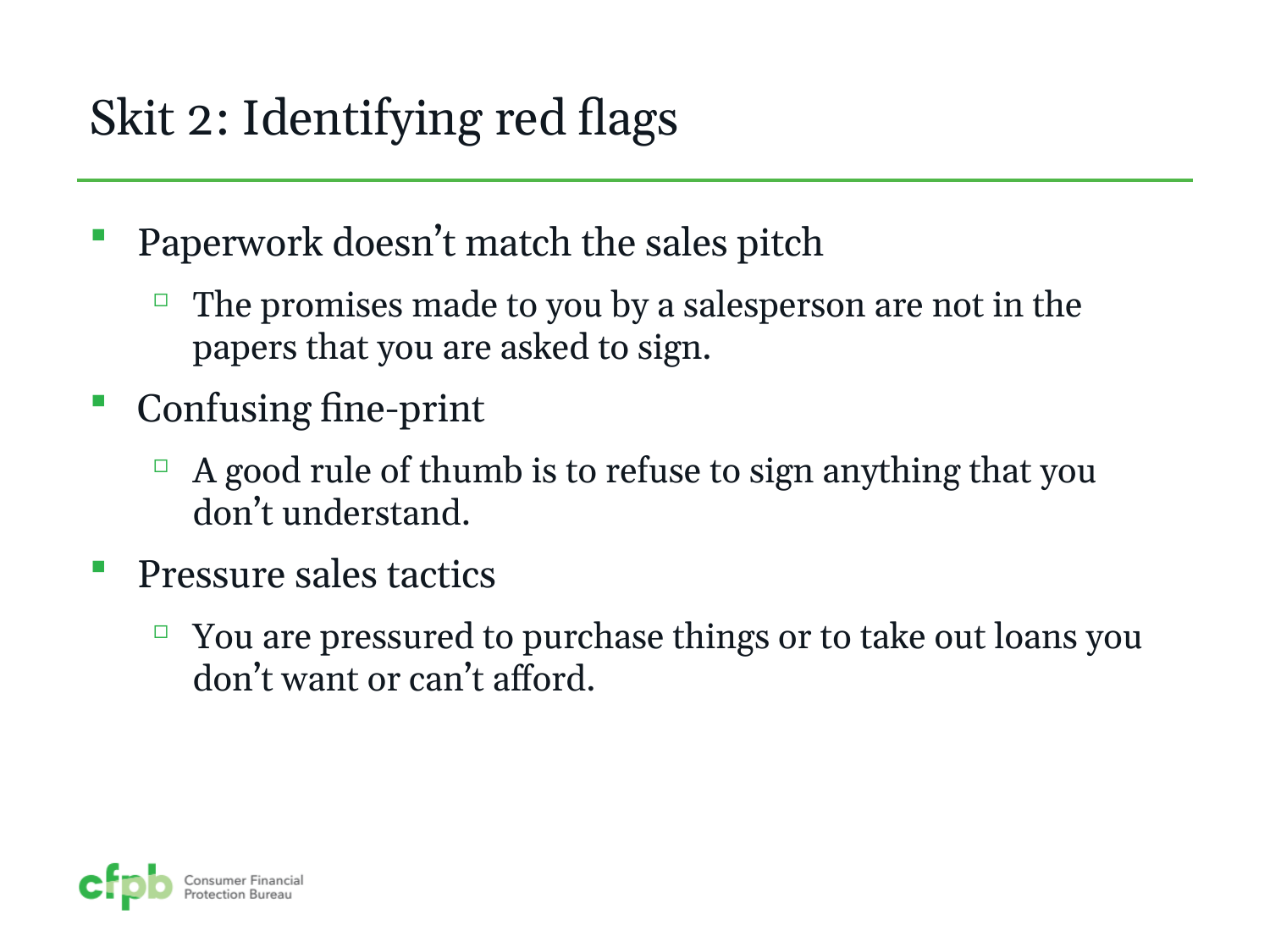

# Skit 2: Identifying red flags
Paperwork doesn’t match the sales pitch
The promises made to you by a salesperson are not in the papers that you are asked to sign.
Confusing fine-print
A good rule of thumb is to refuse to sign anything that you don’t understand.
Pressure sales tactics
You are pressured to purchase things or to take out loans you don’t want or can’t afford.